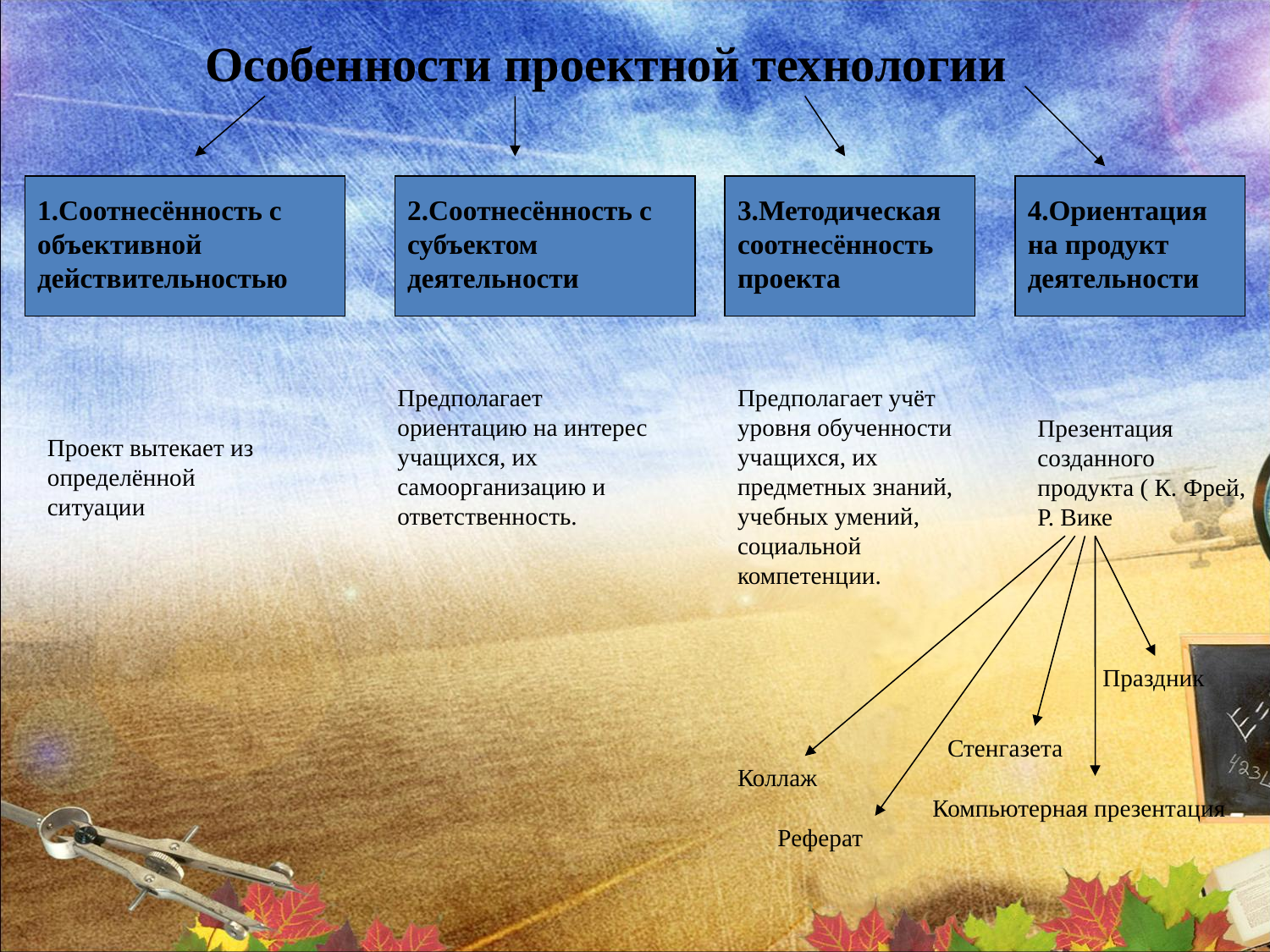

Особенности проектной технологии

1.Соотнесённость с объективной действительностью
2.Соотнесённость с субъектом деятельности
3.Методическая соотнесённость проекта
4.Ориентация на продукт деятельности
Предполагает ориентацию на интерес учащихся, их самоорганизацию и ответственность.
Предполагает учёт уровня обученности учащихся, их предметных знаний, учебных умений, социальной компетенции.
Презентация созданного продукта ( К. Фрей, Р. Вике
Проект вытекает из определённой ситуации

Праздник

Стенгазета
Коллаж
Компьютерная презентация

Реферат